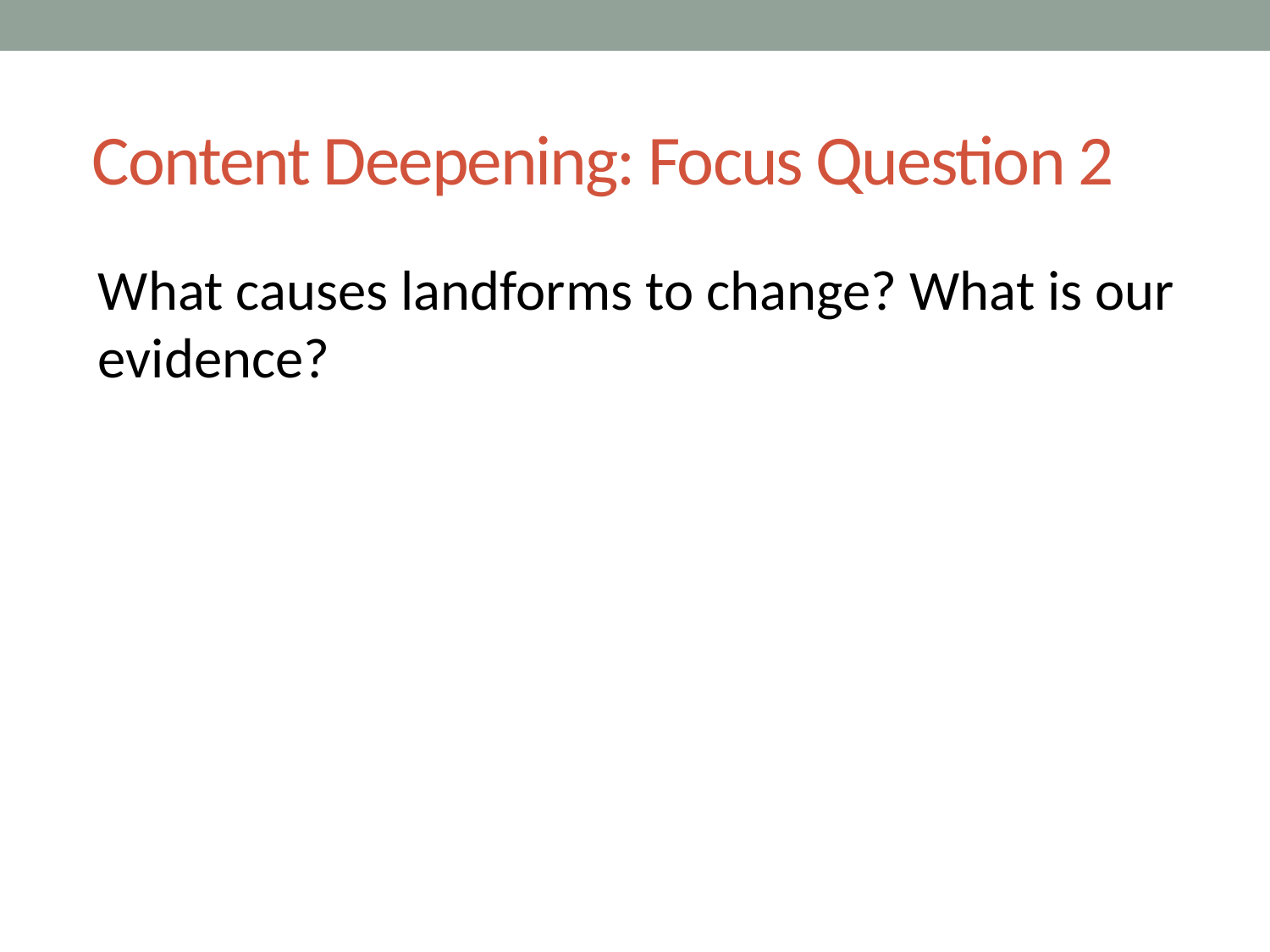

# Content Deepening: Focus Question 2
What causes landforms to change? What is our evidence?